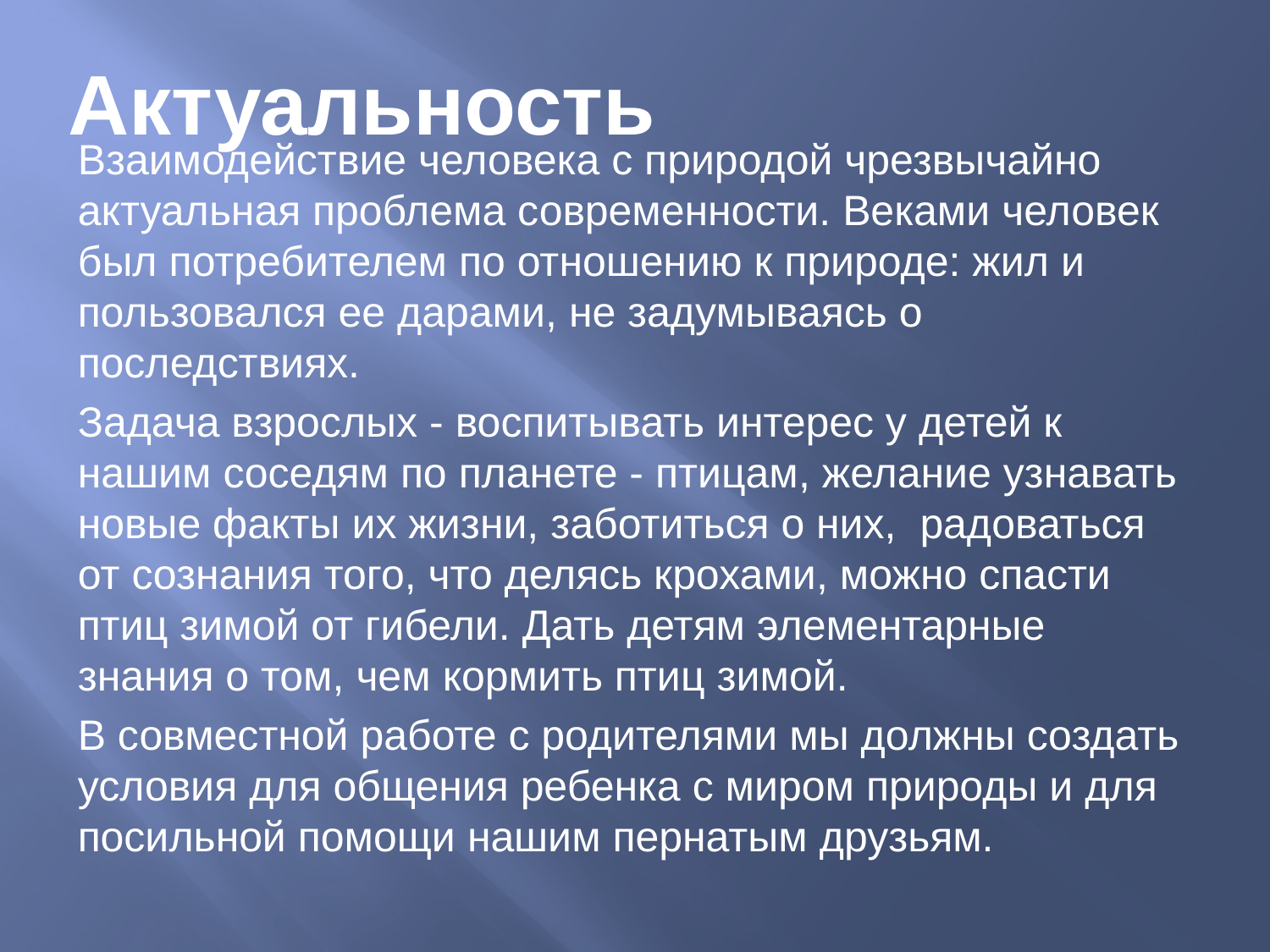

Актуальность
Взаимодействие человека с природой чрезвычайно актуальная проблема современности. Веками человек был потребителем по отношению к природе: жил и пользовался ее дарами, не задумываясь о последствиях.
Задача взрослых - воспитывать интерес у детей к нашим соседям по планете - птицам, желание узнавать новые факты их жизни, заботиться о них,  радоваться от сознания того, что делясь крохами, можно спасти птиц зимой от гибели. Дать детям элементарные знания о том, чем кормить птиц зимой.
В совместной работе с родителями мы должны создать условия для общения ребенка с миром природы и для посильной помощи нашим пернатым друзьям.